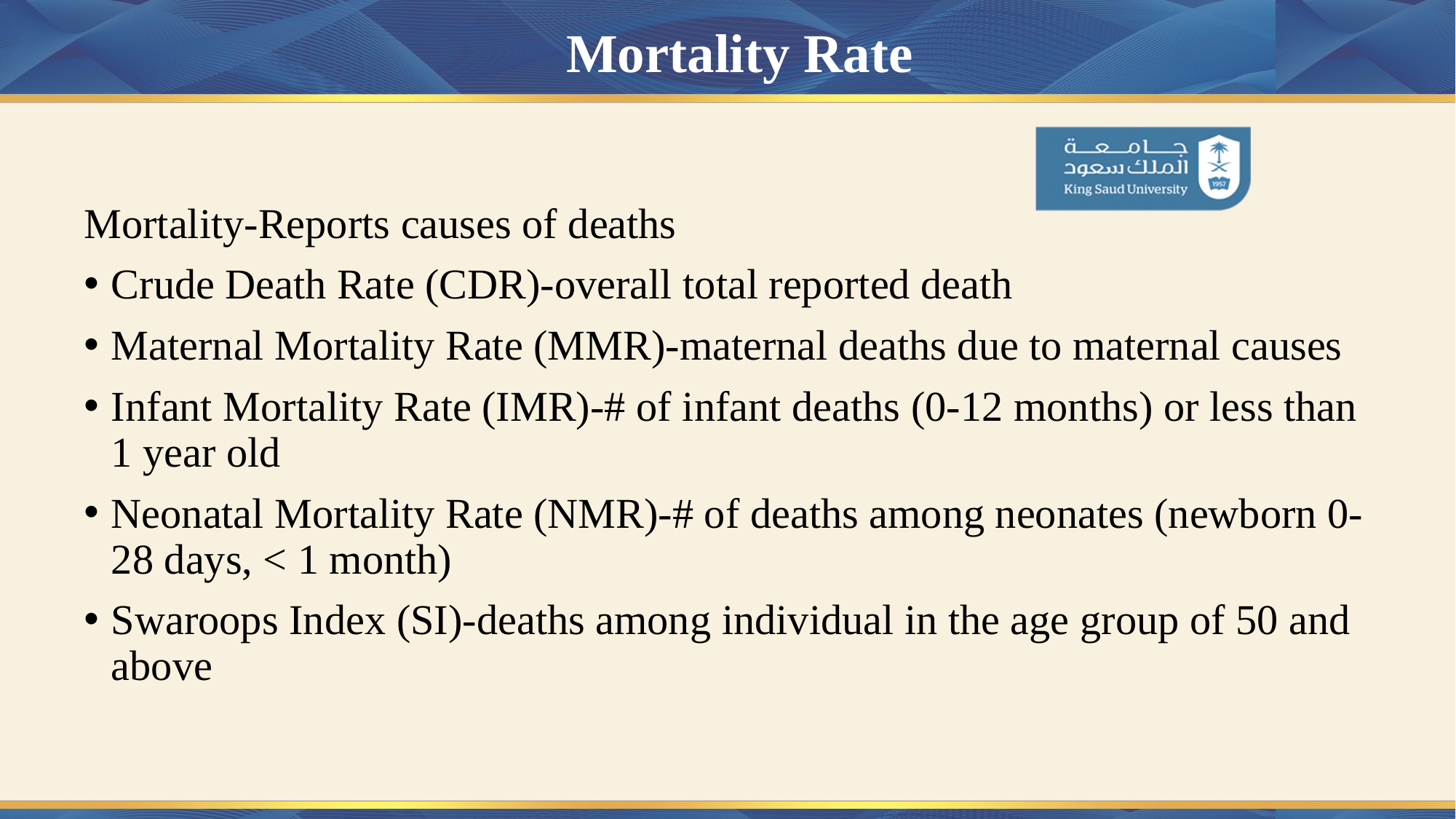

# Mortality Rate
Mortality-Reports causes of deaths
Crude Death Rate (CDR)-overall total reported death
Maternal Mortality Rate (MMR)-maternal deaths due to maternal causes
Infant Mortality Rate (IMR)-# of infant deaths (0-12 months) or less than 1 year old
Neonatal Mortality Rate (NMR)-# of deaths among neonates (newborn 0-28 days, < 1 month)
Swaroops Index (SI)-deaths among individual in the age group of 50 and above